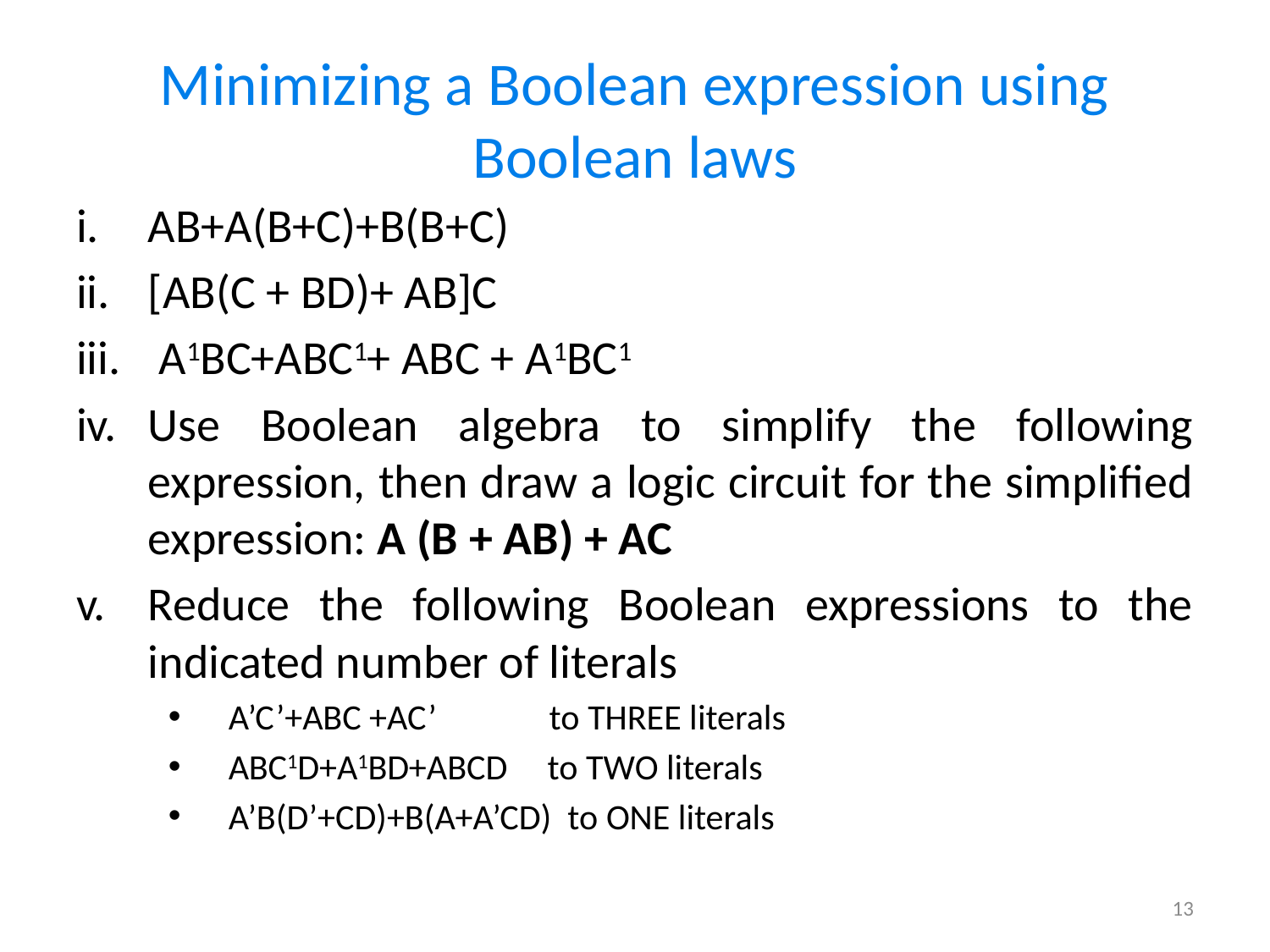

# Minimizing a Boolean expression using Boolean laws
AB+A(B+C)+B(B+C)
[AB(C + BD)+ AB]C
 A1BC+ABC1+ ABC + A1BC1
Use Boolean algebra to simplify the following expression, then draw a logic circuit for the simplified expression: A (B + AB) + AC
Reduce the following Boolean expressions to the indicated number of literals
 A’C’+ABC +AC’              to THREE literals
 ABC1D+A1BD+ABCD     to TWO literals
 A’B(D’+CD)+B(A+A’CD)  to ONE literals

13